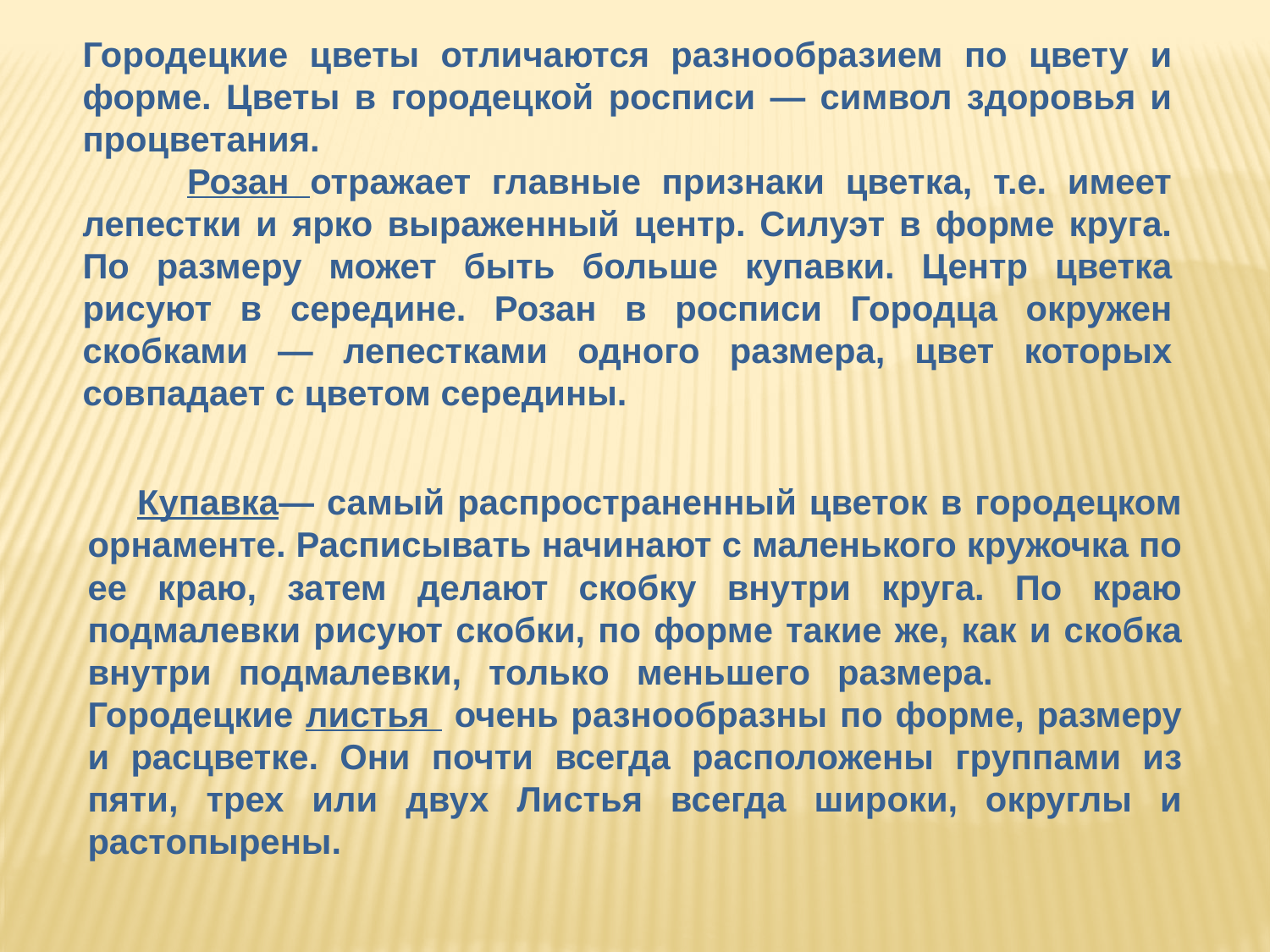

Городецкие цветы отличаются разнообразием по цвету и форме. Цветы в городецкой росписи — символ здоровья и процветания.
     Розан отражает главные признаки цветка, т.е. имеет лепестки и ярко выраженный центр. Силуэт в форме круга. По размеру может быть больше купавки. Центр цветка рисуют в середине. Розан в росписи Городца окружен скобками — лепестками одного размера, цвет которых совпадает с цветом середины.

     Купавка— самый распространенный цветок в городецком орнаменте. Расписывать начинают с маленького кружочка по ее краю, затем делают скобку внутри круга. По краю подмалевки рисуют скобки, по форме такие же, как и скобка внутри подмалевки, только меньшего размера.        Городецкие листья  очень разнообразны по форме, размеру и расцветке. Они почти всегда расположены группами из пяти, трех или двух Листья всегда широки, округлы и растопырены.